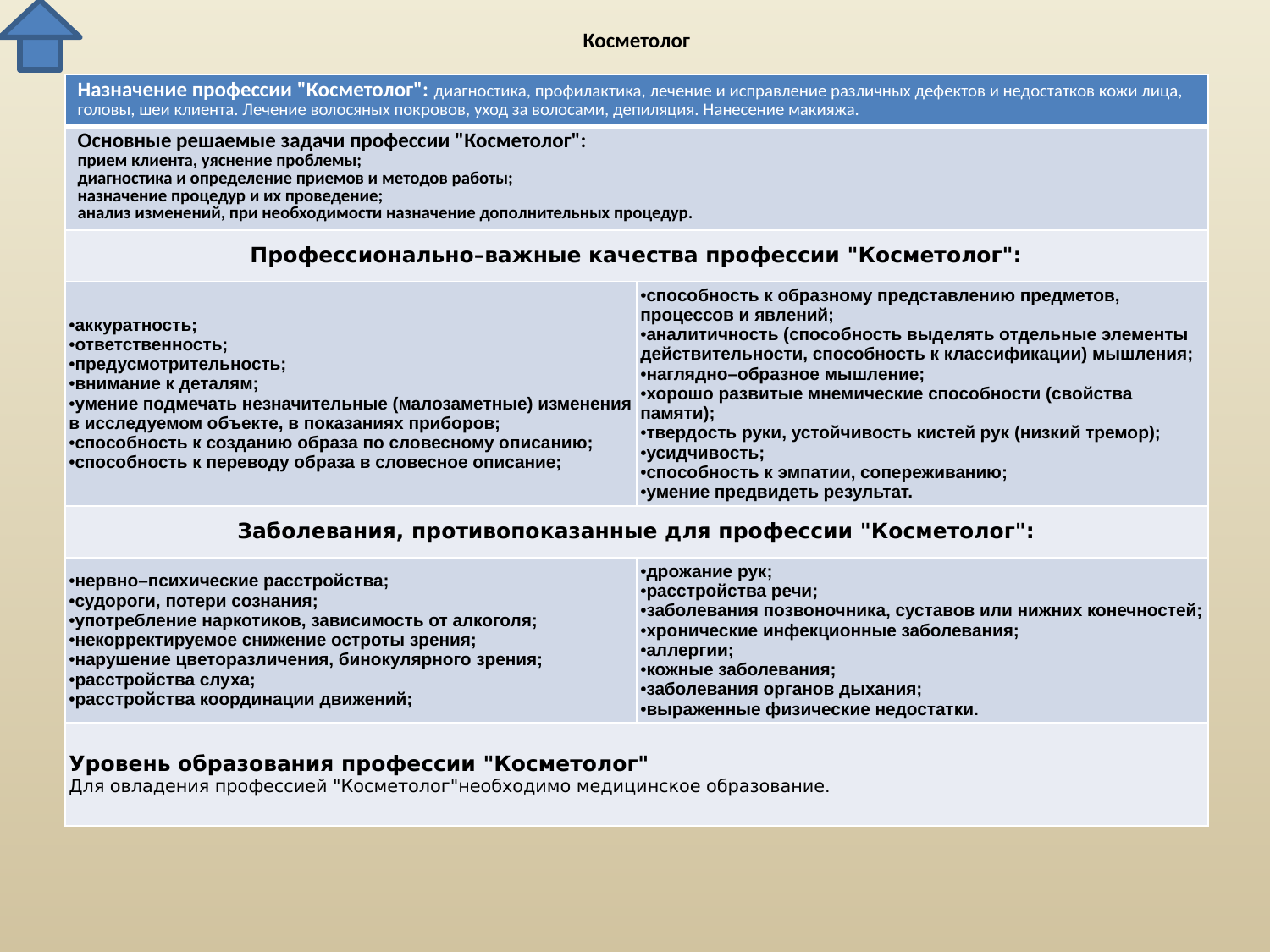

# Косметолог
| Назначение профессии "Косметолог": диагностика, профилактика, лечение и исправление различных дефектов и недостатков кожи лица, головы, шеи клиента. Лечение волосяных покровов, уход за волосами, депиляция. Нанесение макияжа. |  |
| --- | --- |
| Основные решаемые задачи профессии "Косметолог": прием клиента, уяснение проблемы; диагностика и определение приемов и методов работы; назначение процедур и их проведение; анализ изменений, при необходимости назначение дополнительных процедур. |  |
| Профессионально–важные качества профессии "Косметолог": |  |
| аккуратность; ответственность; предусмотрительность; внимание к деталям; умение подмечать незначительные (малозаметные) изменения в исследуемом объекте, в показаниях приборов; способность к созданию образа по словесному описанию; способность к переводу образа в словесное описание; | способность к образному представлению предметов, процессов и явлений; аналитичность (способность выделять отдельные элементы действительности, способность к классификации) мышления; наглядно–образное мышление; хорошо развитые мнемические способности (свойства памяти); твердость руки, устойчивость кистей рук (низкий тремор); усидчивость; способность к эмпатии, сопереживанию; умение предвидеть результат. |
| Заболевания, противопоказанные для профессии "Косметолог": |  |
| нервно–психические расстройства; судороги, потери сознания; употребление наркотиков, зависимость от алкоголя; некорректируемое снижение остроты зрения; нарушение цветоразличения, бинокулярного зрения; расстройства слуха; расстройства координации движений; | дрожание рук; расстройства речи; заболевания позвоночника, суставов или нижних конечностей; хронические инфекционные заболевания; аллергии; кожные заболевания; заболевания органов дыхания; выраженные физические недостатки. |
| Уровень образования профессии "Косметолог" Для овладения профессией "Косметолог"необходимо медицинское образование. |  |